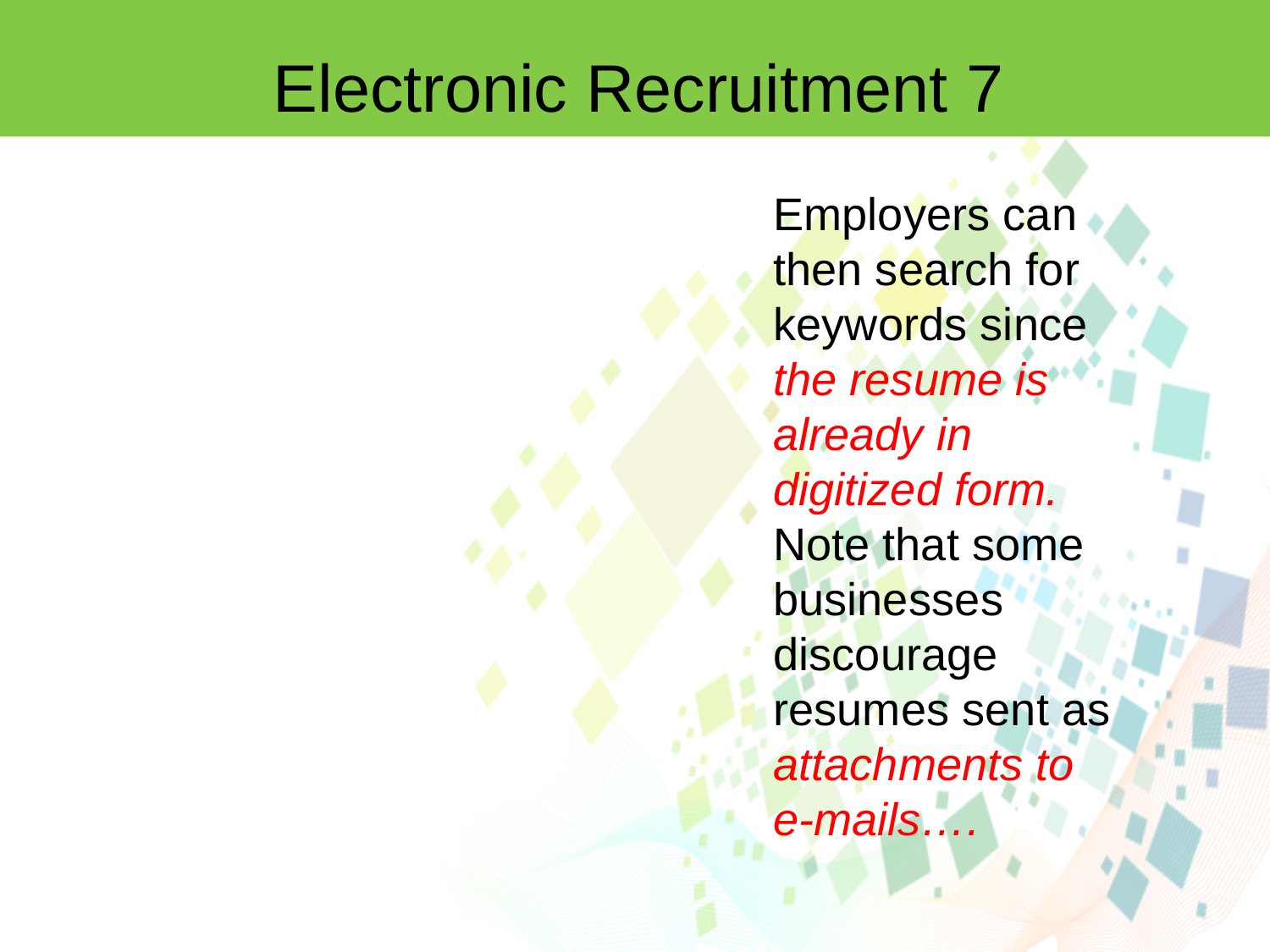

Electronic Recruitment 7
Employers can
then search for keywords since the resume is already in digitized form.
Note that some businesses discourage resumes sent as attachments to     e-mails….